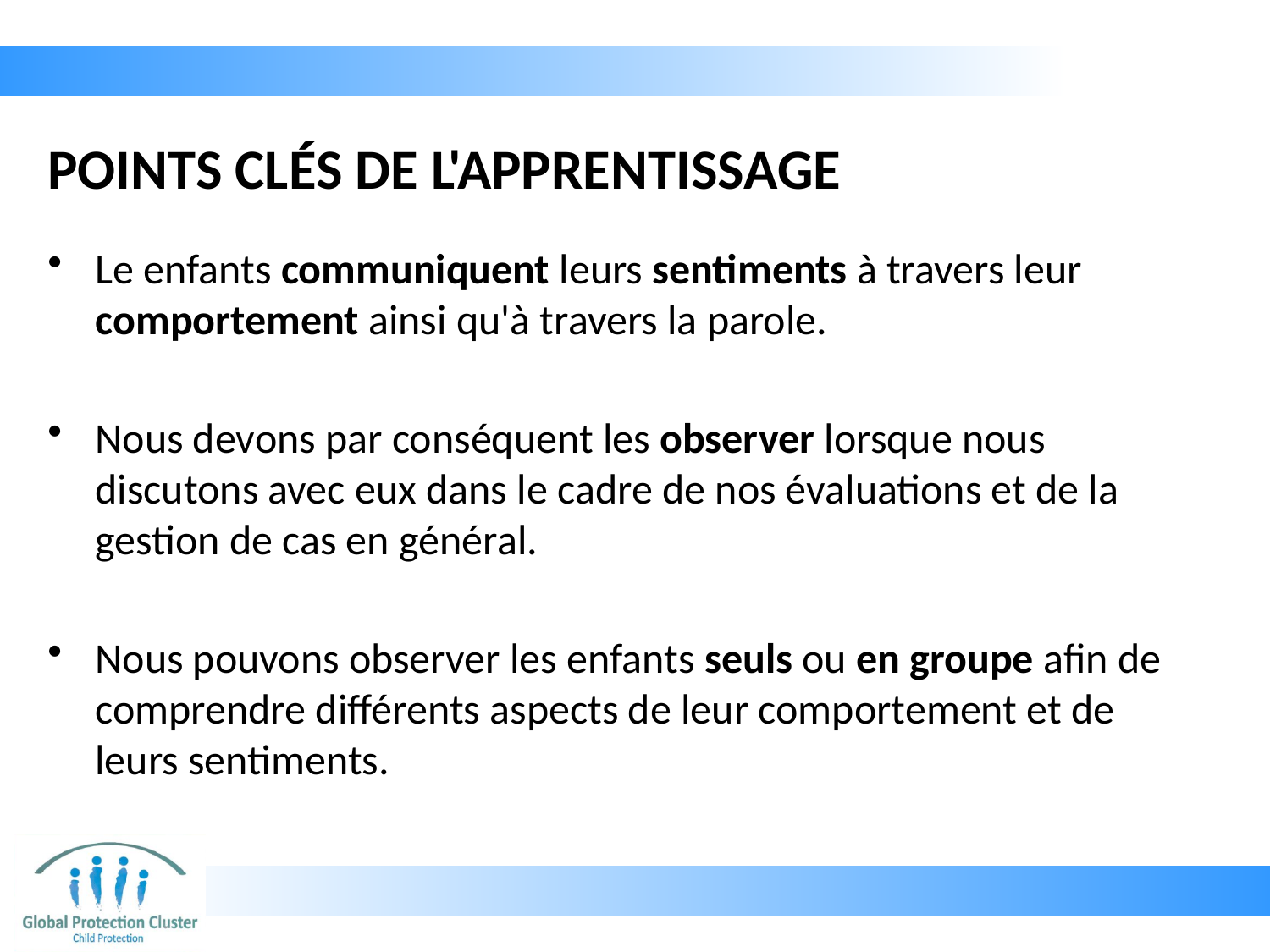

# POINTS CLÉS DE L'APPRENTISSAGE

Le enfants communiquent leurs sentiments à travers leur comportement ainsi qu'à travers la parole.

Nous devons par conséquent les observer lorsque nous discutons avec eux dans le cadre de nos évaluations et de la gestion de cas en général.

Nous pouvons observer les enfants seuls ou en groupe afin de comprendre différents aspects de leur comportement et de leurs sentiments.